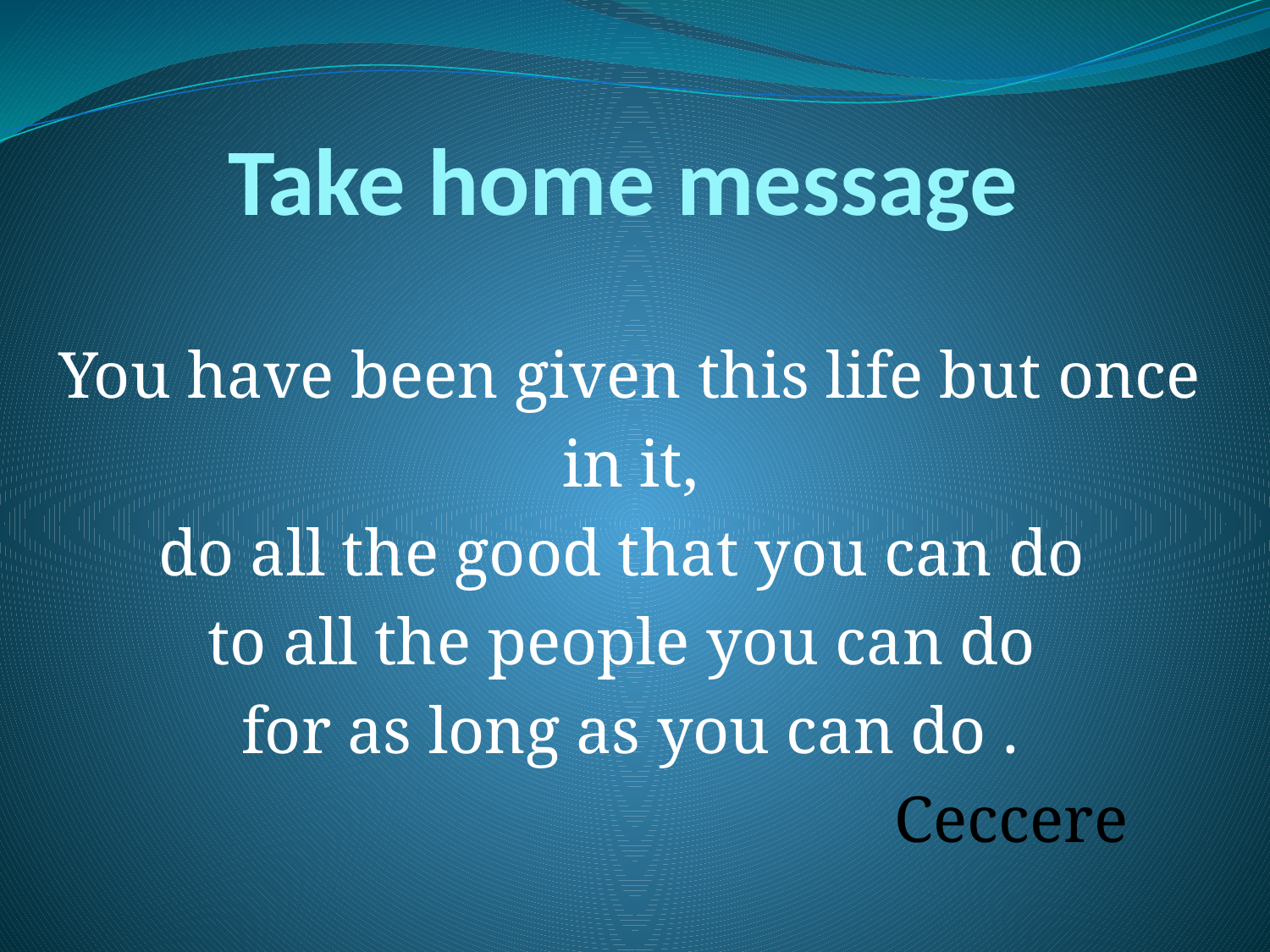

# Take home message
You have been given this life but once
in it,
do all the good that you can do
to all the people you can do
for as long as you can do .
						Ceccere